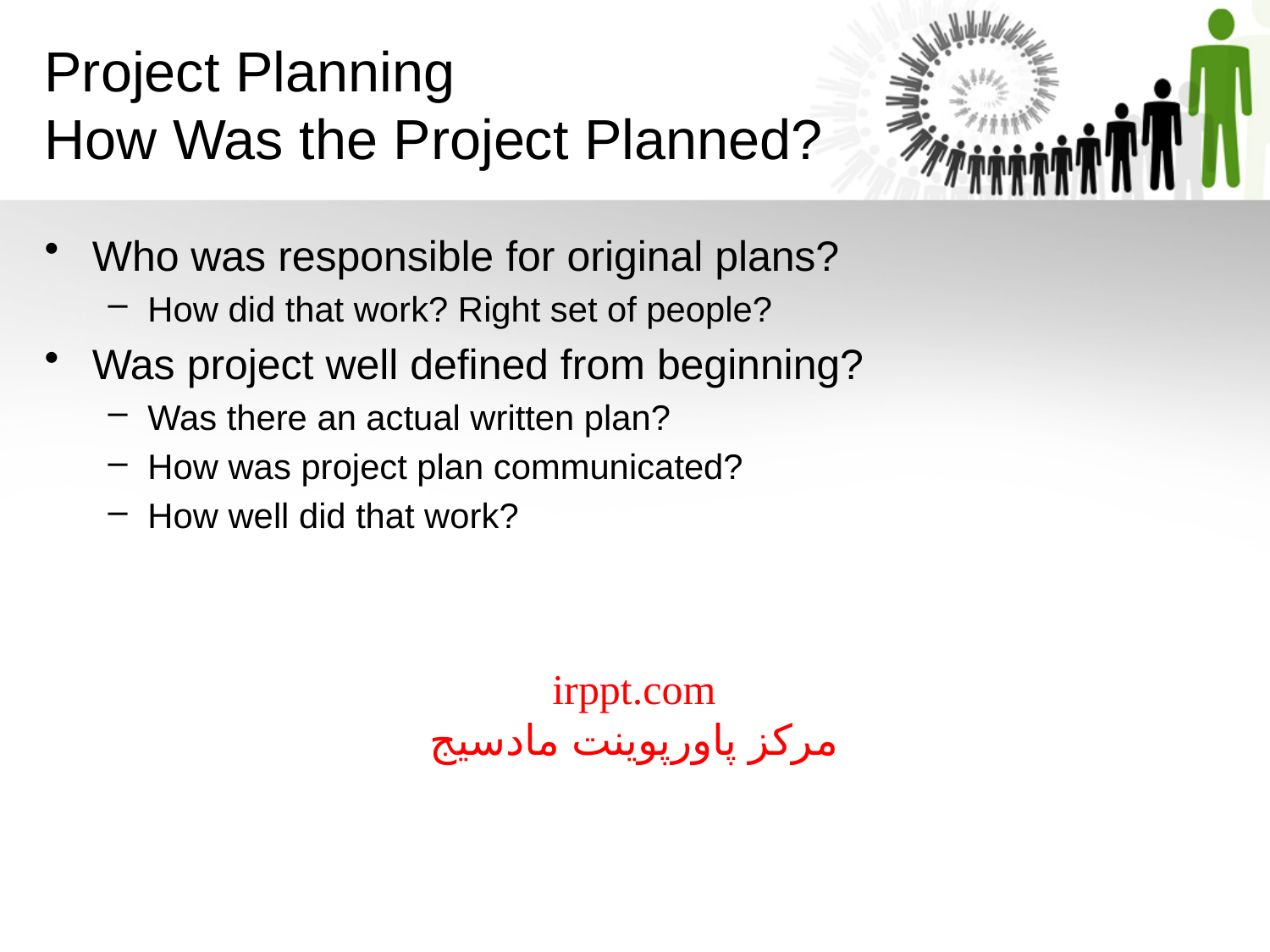

Project Planning
How Was the Project Planned?
Who was responsible for original plans?
How did that work? Right set of people?
Was project well defined from beginning?
Was there an actual written plan?
How was project plan communicated?
How well did that work?
irppt.com
مرکز پاورپوینت مادسیج